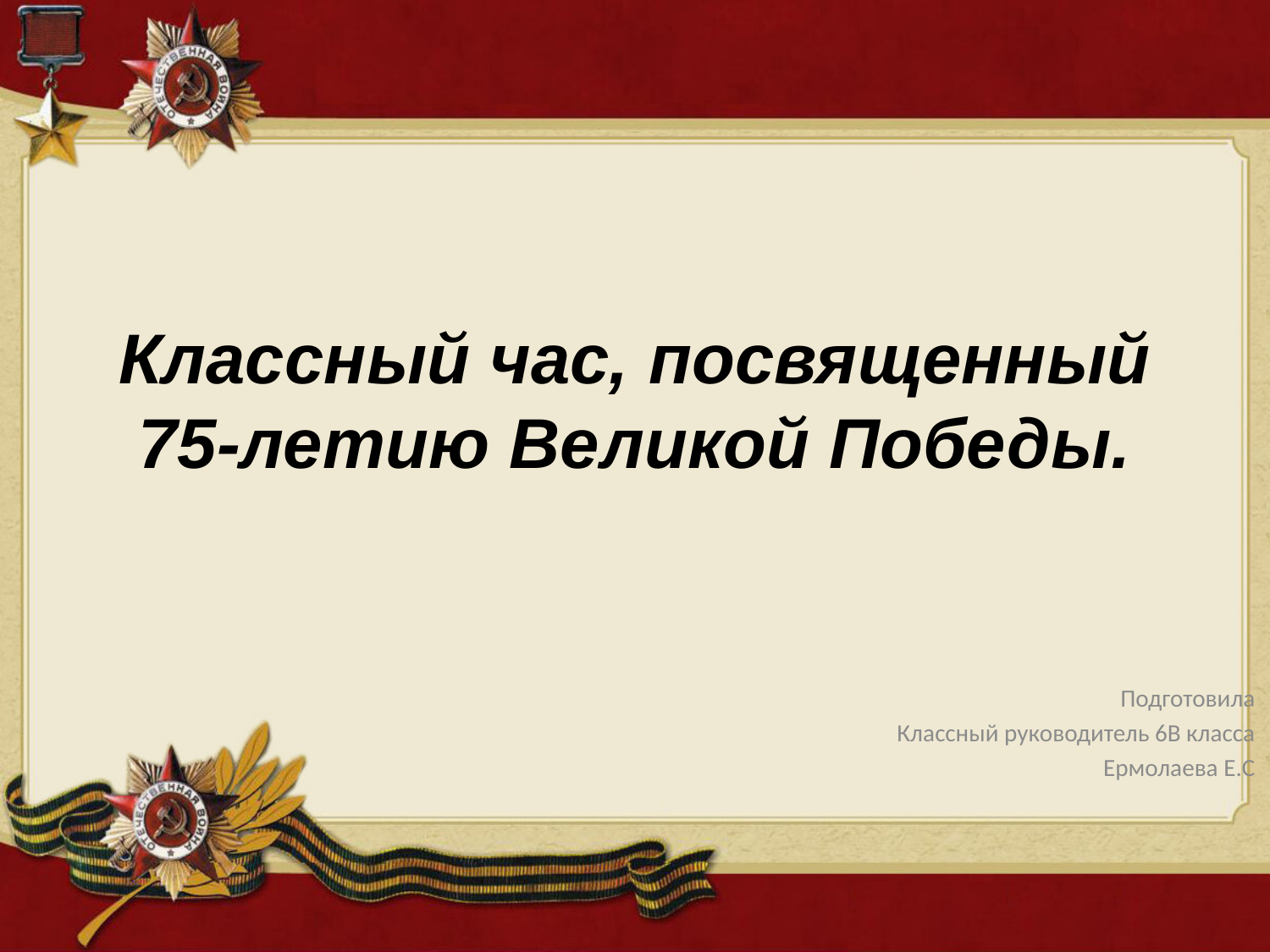

# Классный час, посвященный 75-летию Великой Победы.
Подготовила
Классный руководитель 6В класса
Ермолаева Е.С